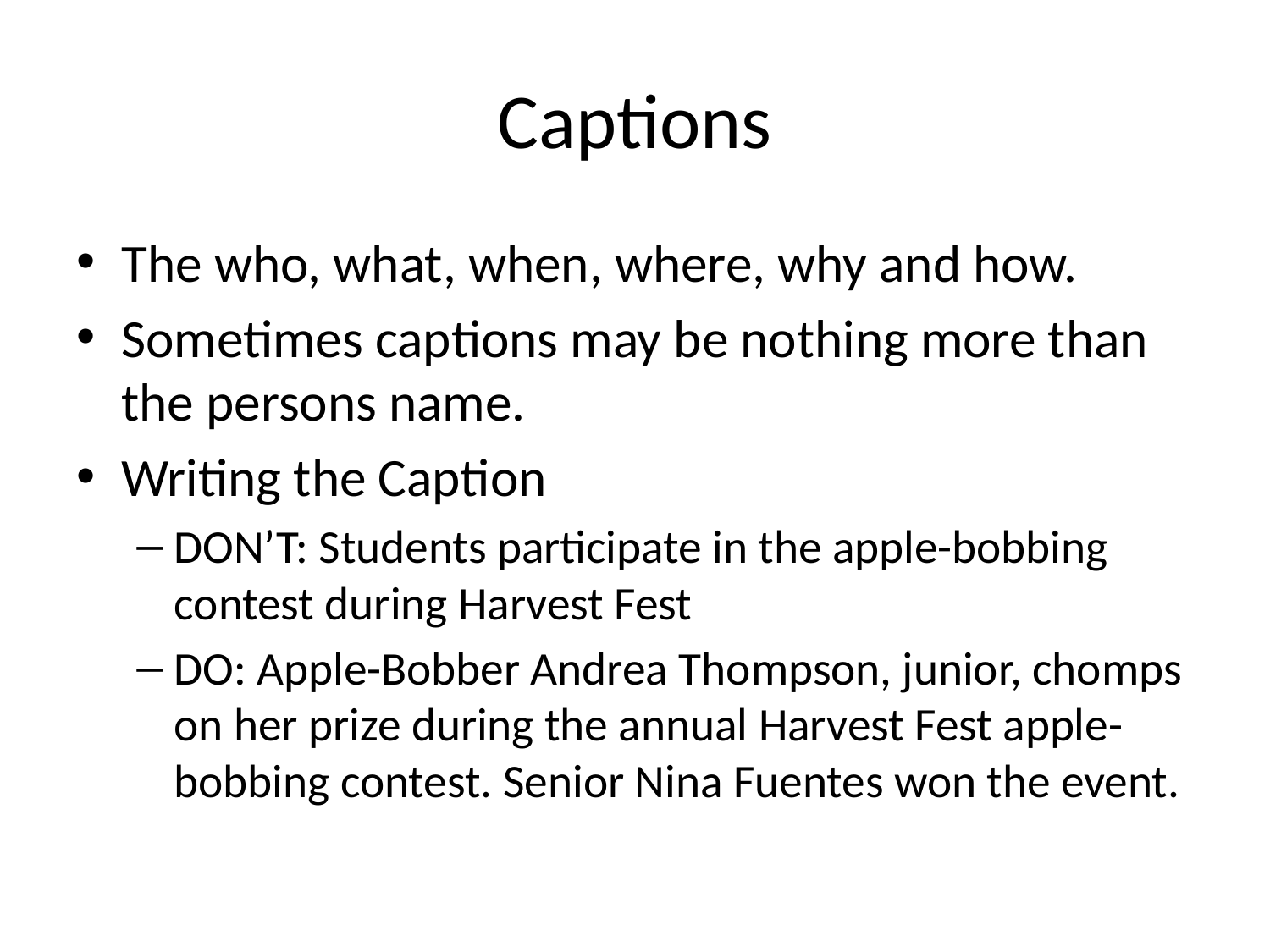

# Captions
The who, what, when, where, why and how.
Sometimes captions may be nothing more than the persons name.
Writing the Caption
DON’T: Students participate in the apple-bobbing contest during Harvest Fest
DO: Apple-Bobber Andrea Thompson, junior, chomps on her prize during the annual Harvest Fest apple-bobbing contest. Senior Nina Fuentes won the event.